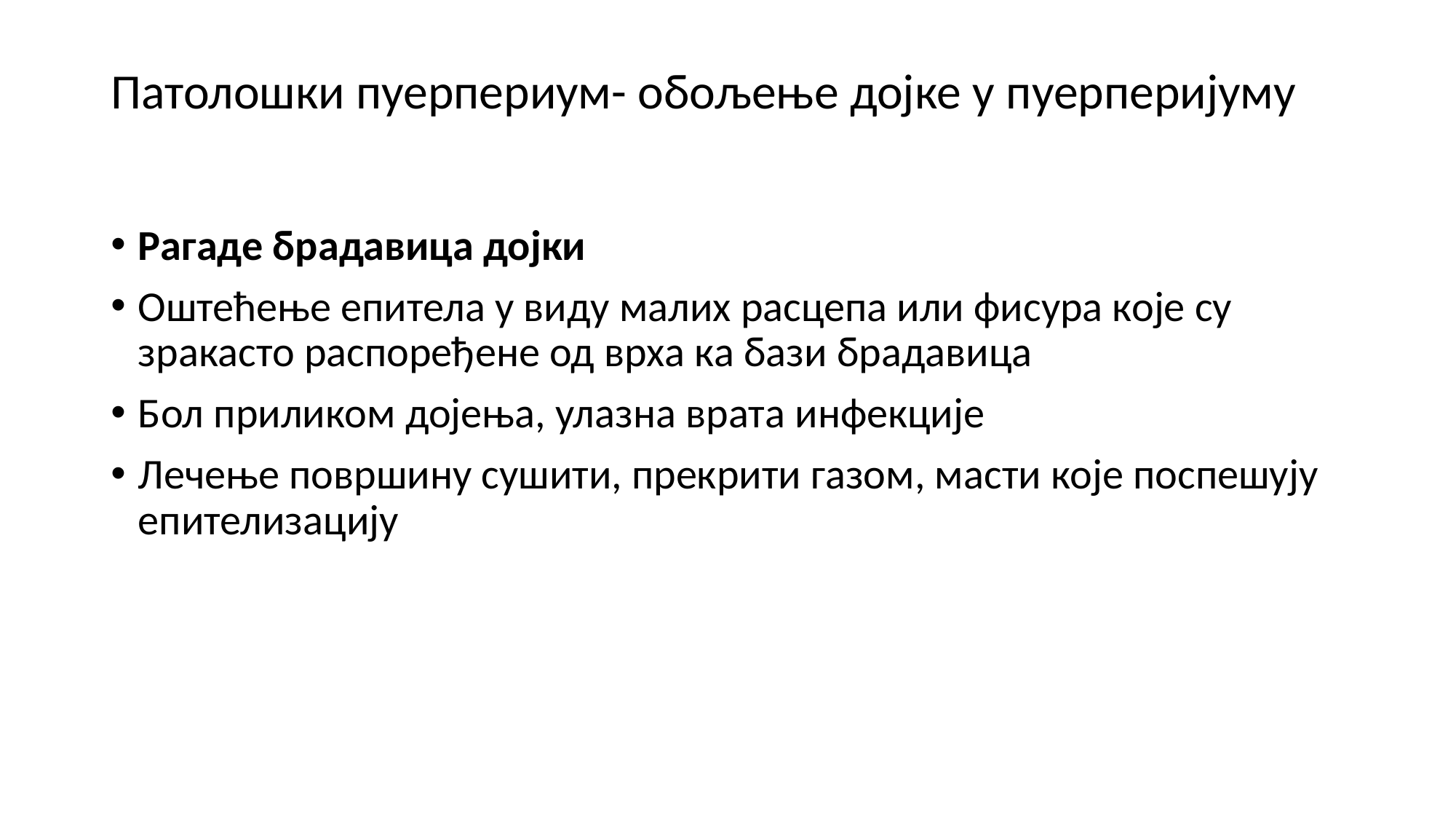

# Патолошки пуерпериум- обољење дојке у пуерперијуму
Рагаде брадавица дојки
Оштећење епитела у виду малих расцепа или фисура које су зракасто распоређене од врха ка бази брадавица
Бол приликом дојења, улазна врата инфекције
Лечење површину сушити, прекрити газом, масти које поспешују епителизацију